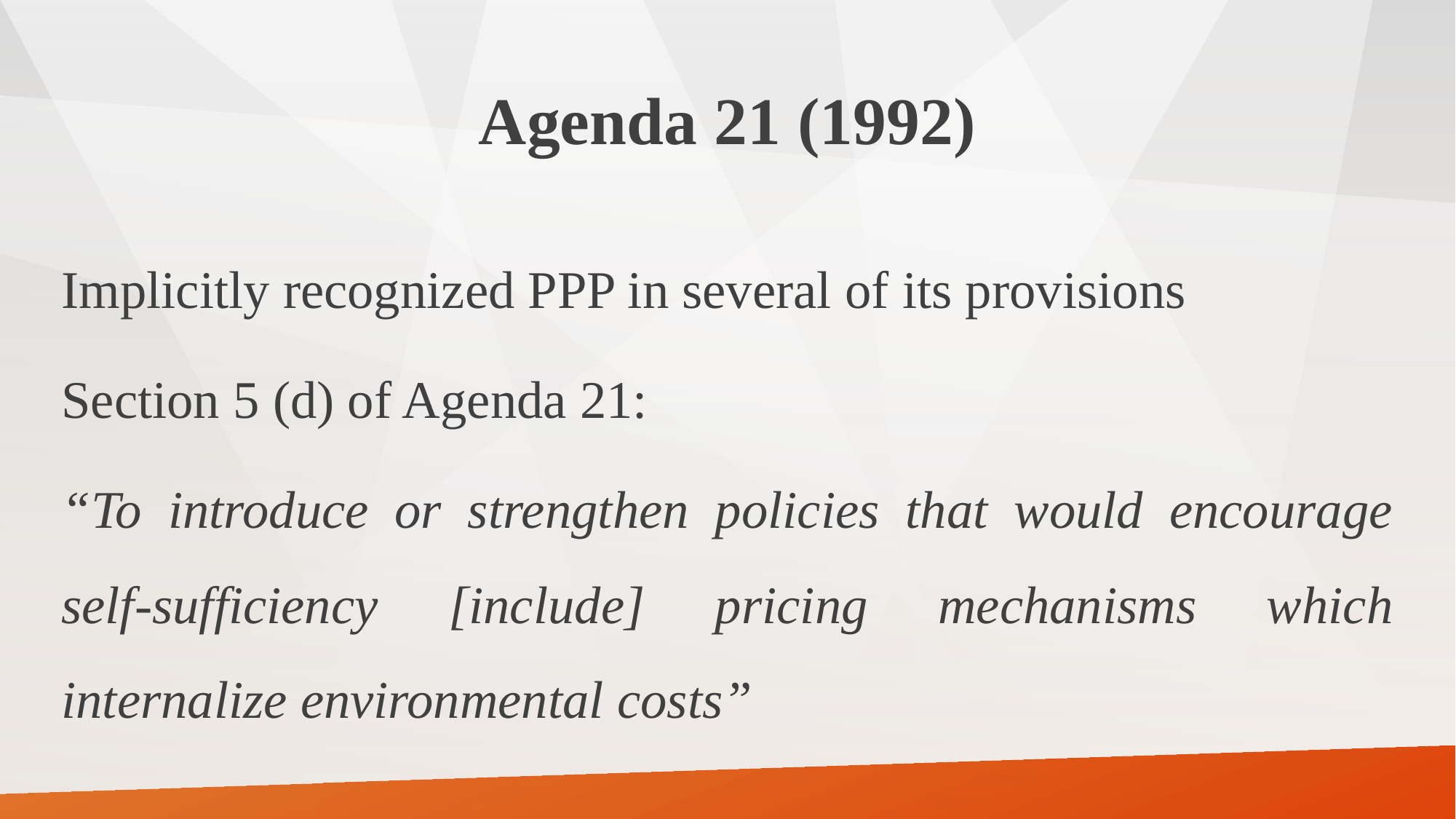

# Agenda 21 (1992)
Implicitly recognized PPP in several of its provisions
Section 5 (d) of Agenda 21:
“To introduce or strengthen policies that would encourage self-sufficiency [include] pricing mechanisms which internalize environmental costs”